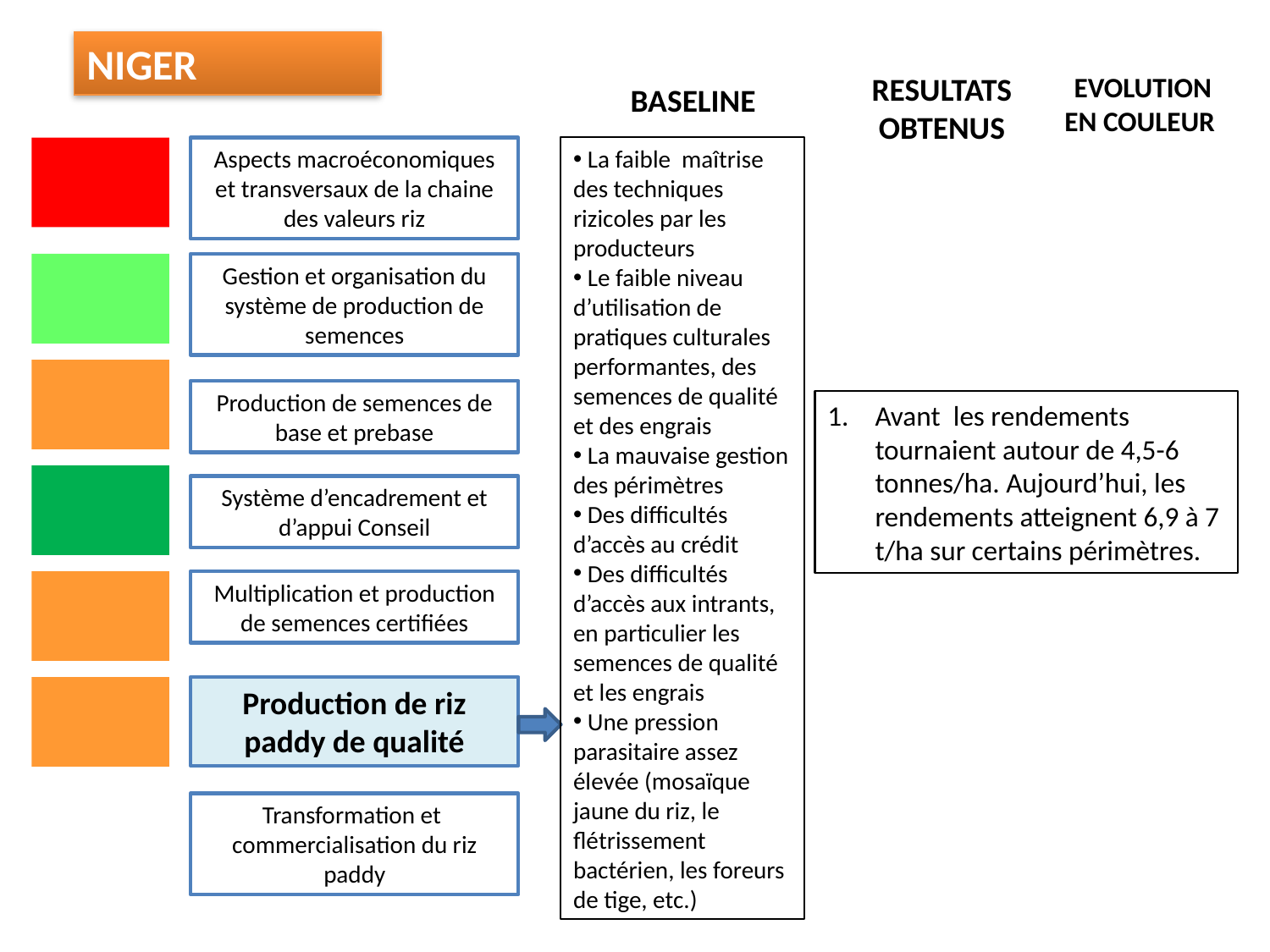

NIGER
RESULTATS OBTENUS
EVOLUTION EN COULEUR
BASELINE

Aspects macroéconomiques et transversaux de la chaine des valeurs riz
 La faible  maîtrise des techniques rizicoles par les producteurs
 Le faible niveau d’utilisation de pratiques culturales performantes, des semences de qualité et des engrais
 La mauvaise gestion des périmètres
 Des difficultés d’accès au crédit
 Des difficultés d’accès aux intrants, en particulier les semences de qualité et les engrais
 Une pression parasitaire assez élevée (mosaïque jaune du riz, le flétrissement bactérien, les foreurs de tige, etc.)

Gestion et organisation du système de production de semences

Production de semences de base et prebase
Avant  les rendements tournaient autour de 4,5-6 tonnes/ha. Aujourd’hui, les rendements atteignent 6,9 à 7 t/ha sur certains périmètres.

Système d’encadrement et d’appui Conseil

Multiplication et production de semences certifiées

Production de riz paddy de qualité

Transformation et  commercialisation du riz paddy